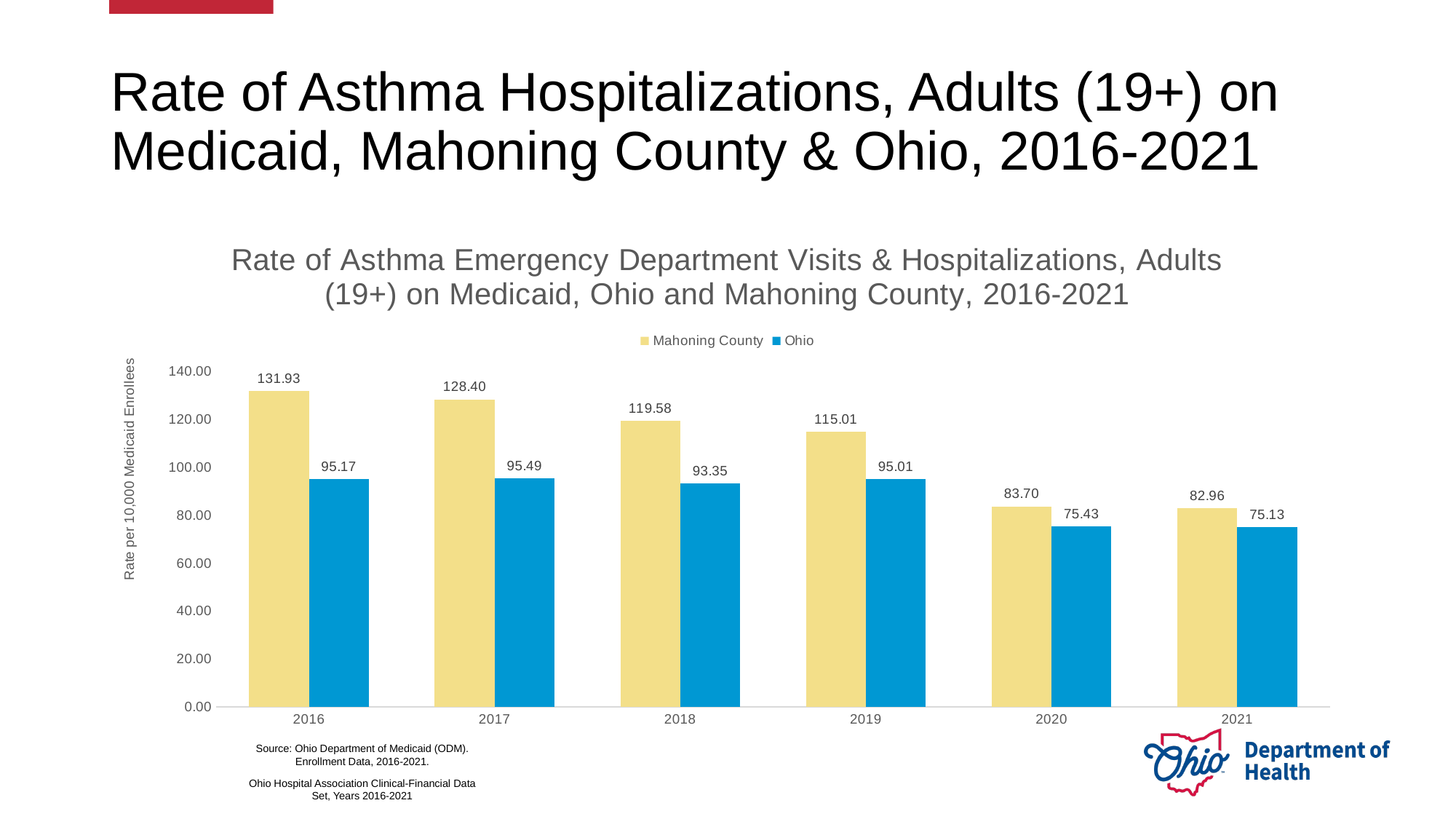

# Rate of Asthma Hospitalizations, Adults (19+) on Medicaid, Mahoning County & Ohio, 2016-2021

### Chart: Rate of Asthma Emergency Department Visits & Hospitalizations, Adults (19+) on Medicaid, Ohio and Mahoning County, 2016-2021

| Category | Mahoning County | Ohio |
|---|---|---|
| 2016 | 131.9314359377203 | 95.17080282465355 |
| 2017 | 128.39683394142392 | 95.48903329422095 |
| 2018 | 119.58359647157089 | 93.3482407242655 |
| 2019 | 115.00813936280416 | 95.013016437263 |
| 2020 | 83.70098544509958 | 75.4268489039536 |
| 2021 | 82.96417191264474 | 75.13104251601631 |
Source: Ohio Department of Medicaid (ODM). Enrollment Data, 2016-2021.
Ohio Hospital Association Clinical-Financial Data Set, Years 2016-2021